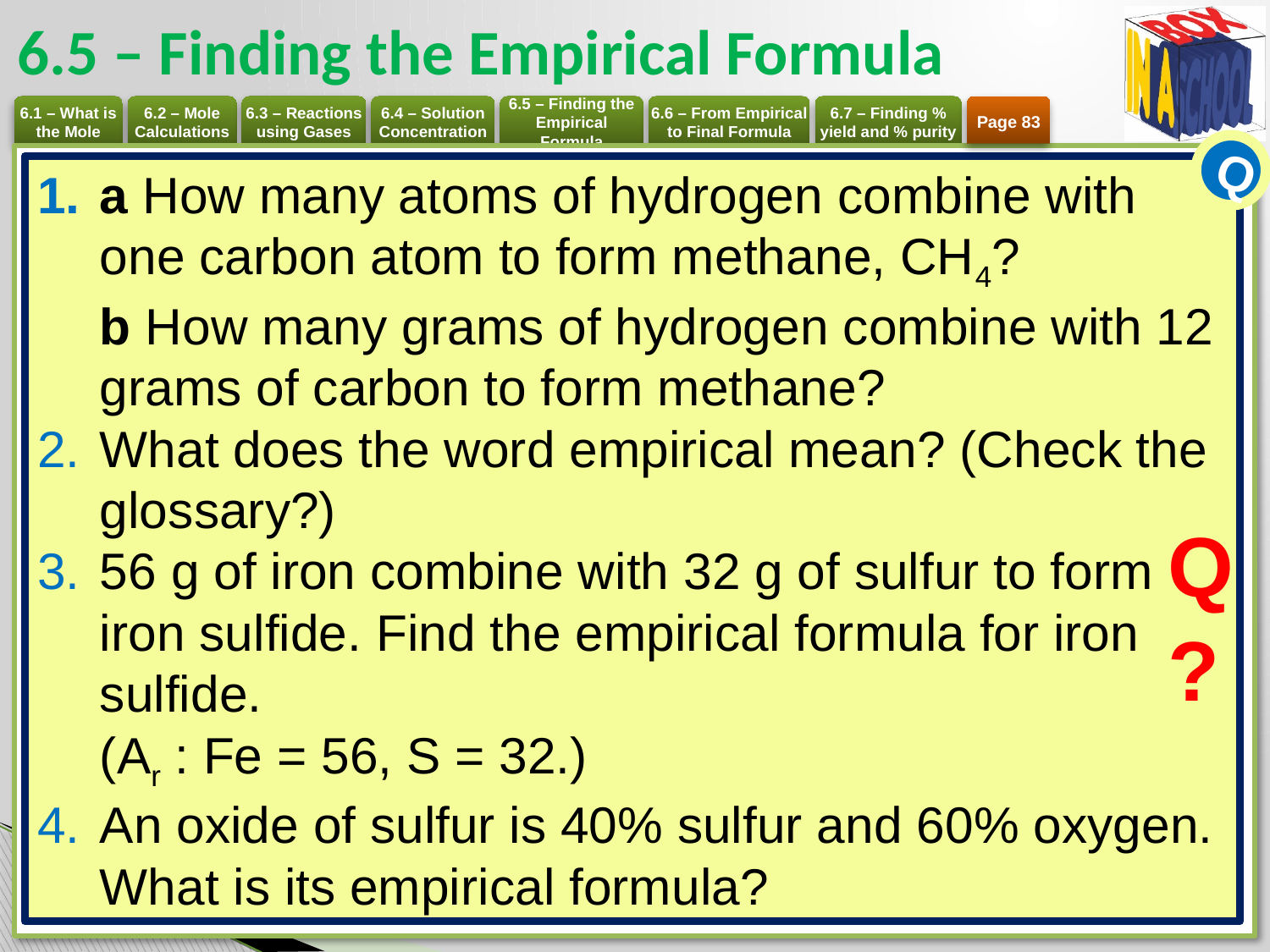

# 6.5 – Finding the Empirical Formula
Page 83
Q
a How many atoms of hydrogen combine with one carbon atom to form methane, CH4?
b How many grams of hydrogen combine with 12 grams of carbon to form methane?
What does the word empirical mean? (Check the glossary?)
56 g of iron combine with 32 g of sulfur to form iron sulfide. Find the empirical formula for iron sulfide.
(Ar : Fe = 56, S = 32.)
An oxide of sulfur is 40% sulfur and 60% oxygen.
What is its empirical formula?
Q
?